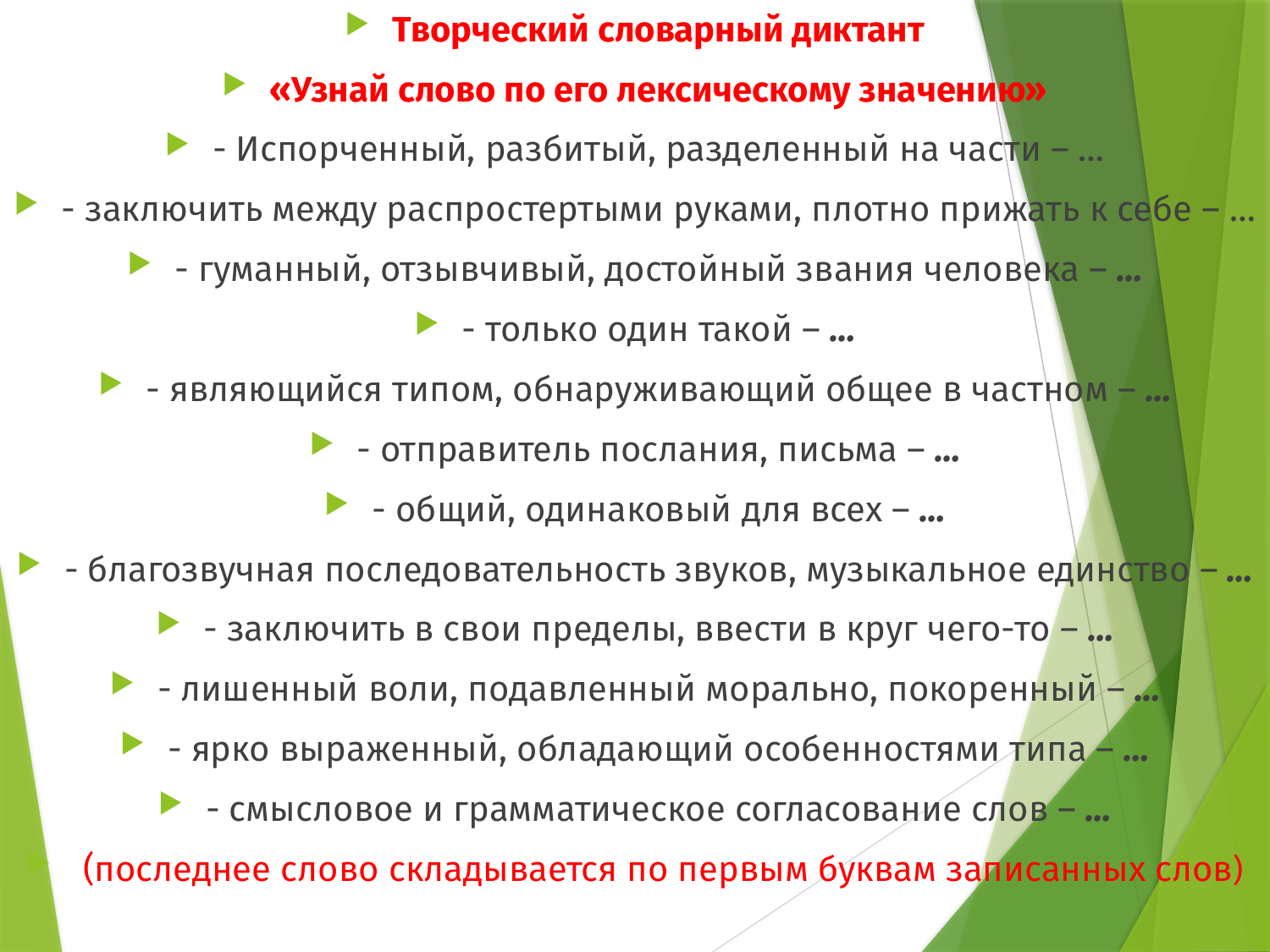

Творческий словарный диктант
«Узнай слово по его лексическому значению»
- Испорченный, разбитый, разделенный на части – …
- заключить между распростертыми руками, плотно прижать к себе – …
- гуманный, отзывчивый, достойный звания человека – …
- только один такой – …
- являющийся типом, обнаруживающий общее в частном – …
- отправитель послания, письма – …
- общий, одинаковый для всех – …
- благозвучная последовательность звуков, музыкальное единство – …
- заключить в свои пределы, ввести в круг чего-то – …
- лишенный воли, подавленный морально, покоренный – …
- ярко выраженный, обладающий особенностями типа – …
- смысловое и грамматическое согласование слов – …
 (последнее слово складывается по первым буквам записанных слов)